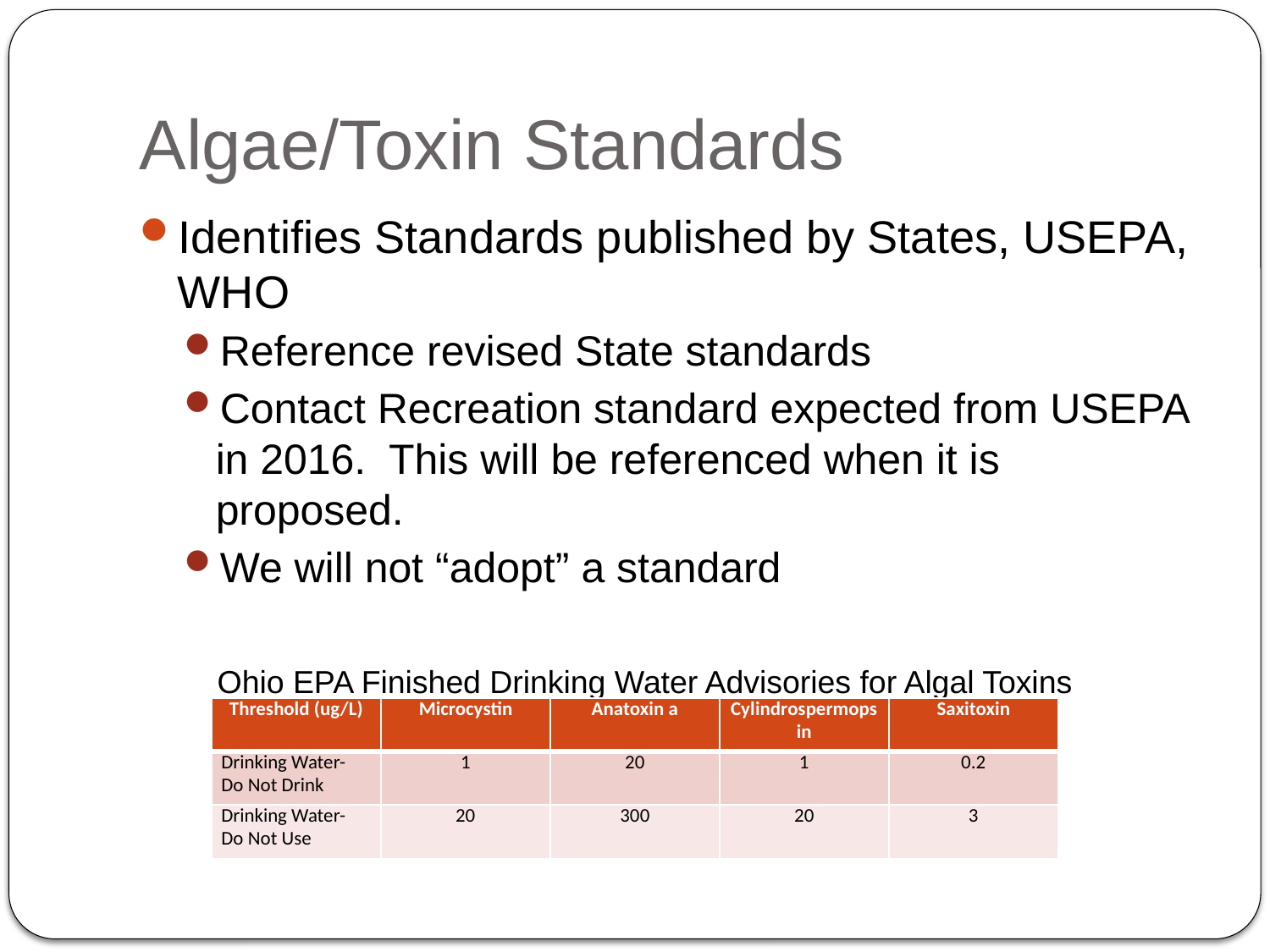

# Algae/Toxin Standards
Identifies Standards published by States, USEPA, WHO
Reference revised State standards
Contact Recreation standard expected from USEPA in 2016.  This will be referenced when it is proposed.
We will not “adopt” a standard

Ohio EPA Finished Drinking Water Advisories for Algal Toxins
| Threshold (ug/L) | Microcystin | Anatoxin a | Cylindrospermopsin | Saxitoxin |
| --- | --- | --- | --- | --- |
| Drinking Water- Do Not Drink | 1 | 20 | 1 | 0.2 |
| Drinking Water- Do Not Use | 20 | 300 | 20 | 3 |